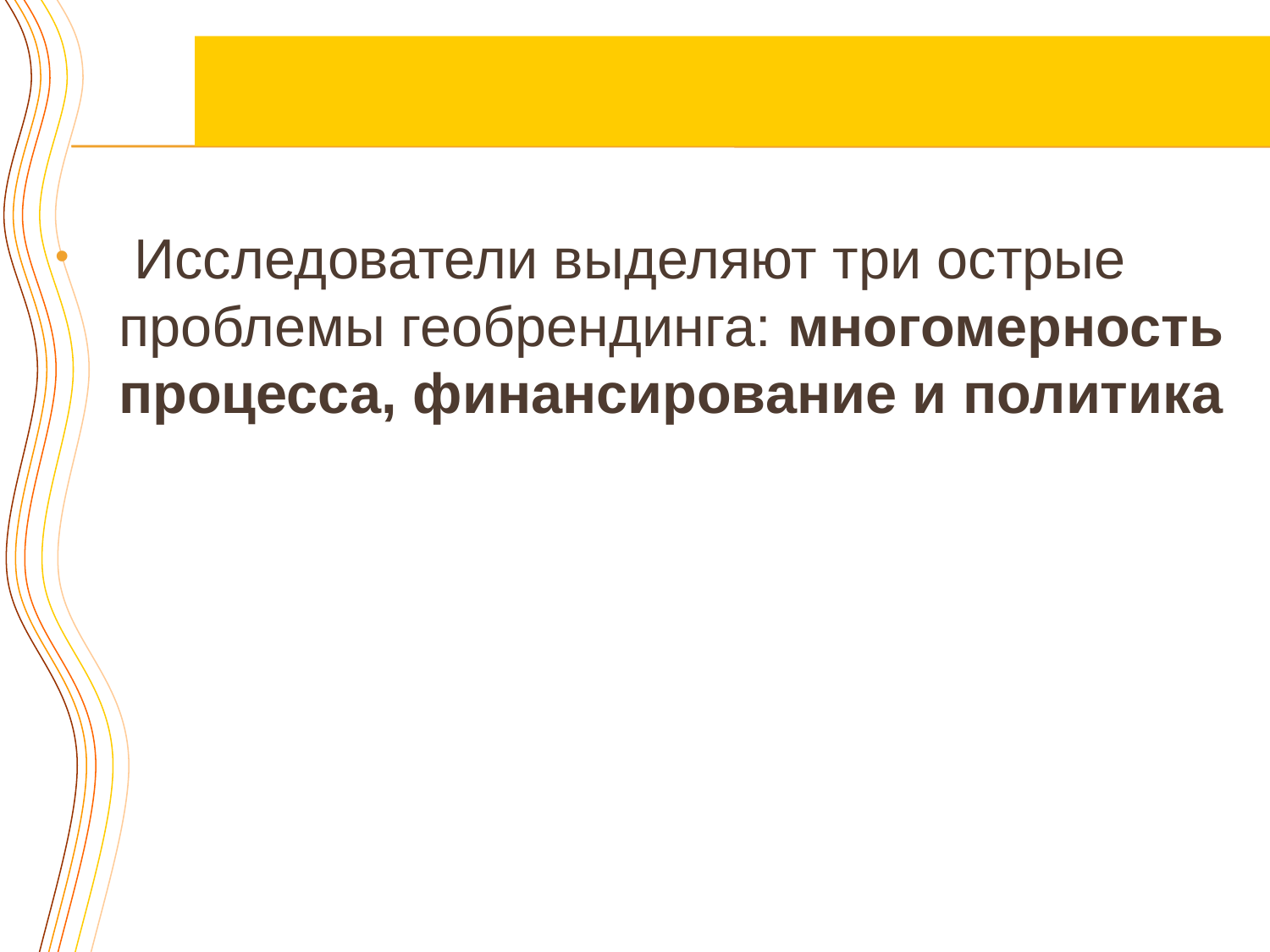

Исследователи выделяют три острые проблемы геобрендинга: многомерность процесса, финансирование и политика